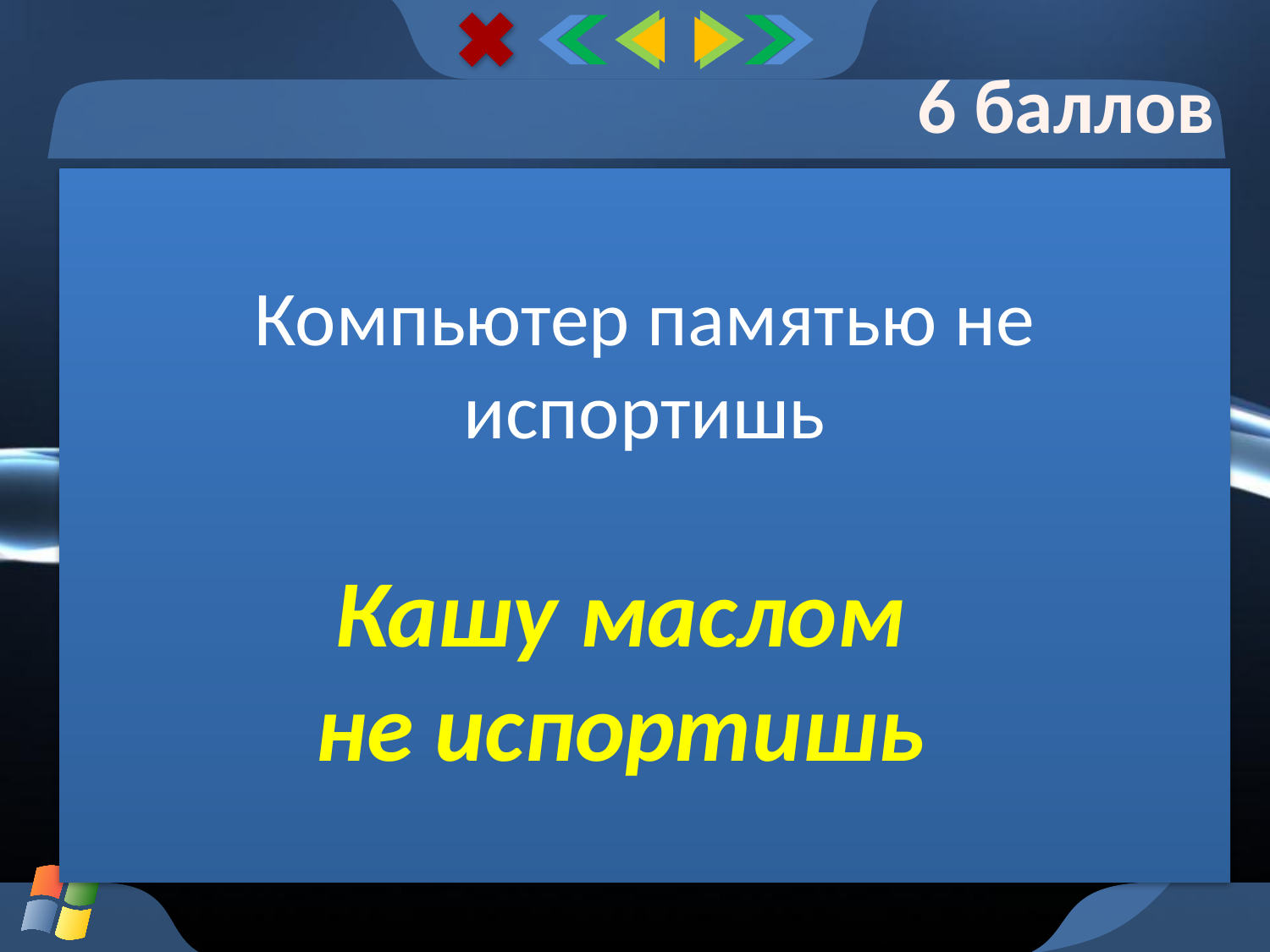

6 баллов

Компьютер памятью не испортишь

Кашу маслом не испортишь